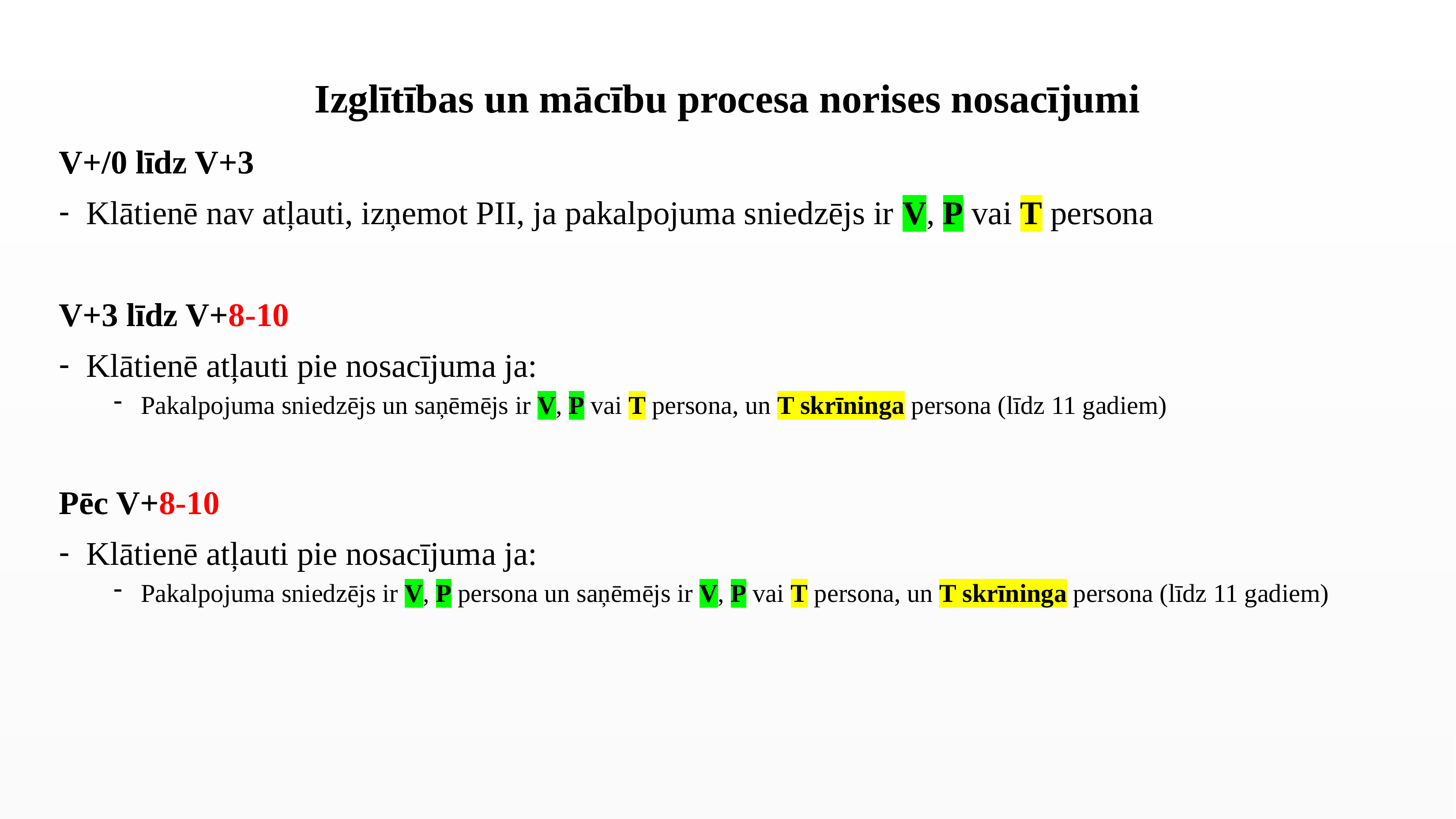

# Izglītības un mācību procesa norises nosacījumi
V+/0 līdz V+3
Klātienē nav atļauti, izņemot PII, ja pakalpojuma sniedzējs ir V, P vai T persona

V+3 līdz V+8-10
Klātienē atļauti pie nosacījuma ja:
Pakalpojuma sniedzējs un saņēmējs ir V, P vai T persona, un T skrīninga persona (līdz 11 gadiem)

Pēc V+8-10
Klātienē atļauti pie nosacījuma ja:
Pakalpojuma sniedzējs ir V, P persona un saņēmējs ir V, P vai T persona, un T skrīninga persona (līdz 11 gadiem)